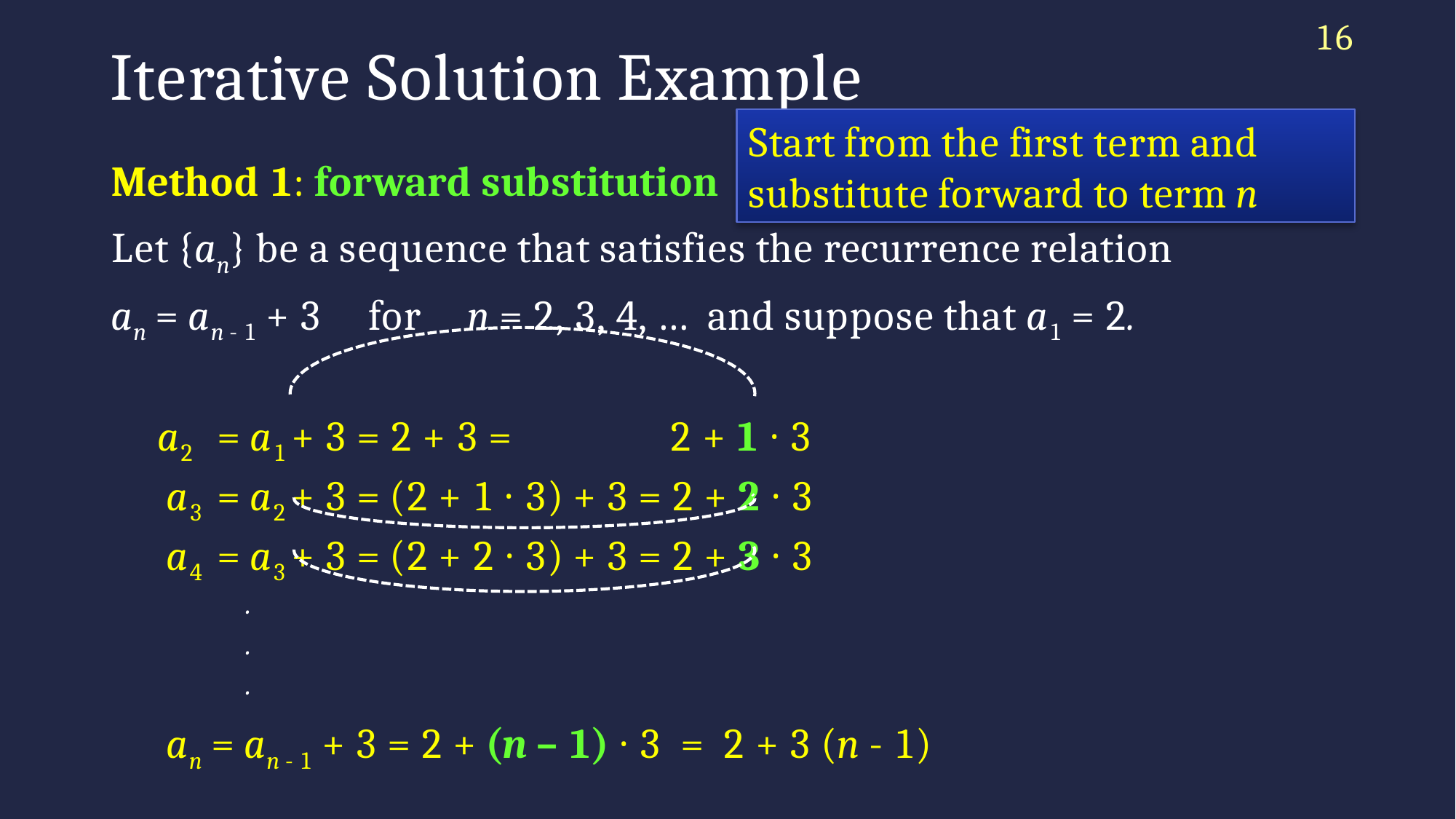

16
# Iterative Solution Example
Start from the first term and substitute forward to term n
Method 1: forward substitution
Let {an} be a sequence that satisfies the recurrence relation
an = an - 1 + 3     for     n = 2, 3, 4, …  and suppose that a1 = 2.

     a2   = a1 + 3 = 2 + 3 =                 2 + 1 ∙ 3
      a3  = a2 + 3 = (2 + 1 ∙ 3) + 3 = 2 + 2 ∙ 3
      a4  = a3 + 3 = (2 + 2 ∙ 3) + 3 = 2 + 3 ∙ 3
                    .
                    .
                    .
      an = an - 1 + 3 = 2 + (n – 1) ∙ 3  =  2 + 3 (n - 1)